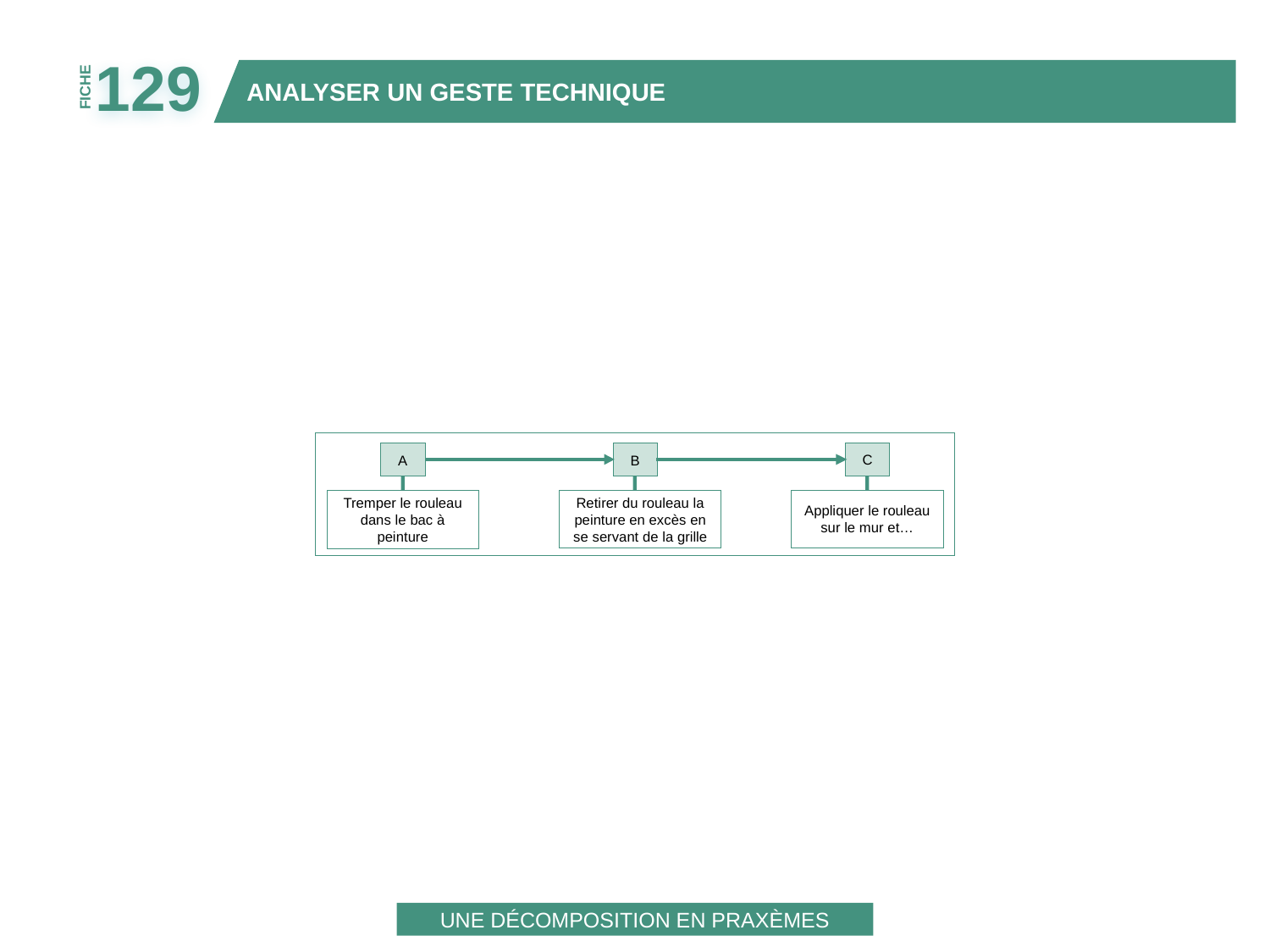

129

ANALYSER UN GESTE TECHNIQUE
FICHE

C
A
B

Tremper le rouleau
dans le bac à
peinture
Retirer du rouleau la
peinture en excès en
se servant de la grille
Appliquer le rouleau
sur le mur et…
UNE DÉCOMPOSITION EN PRAXÈMES